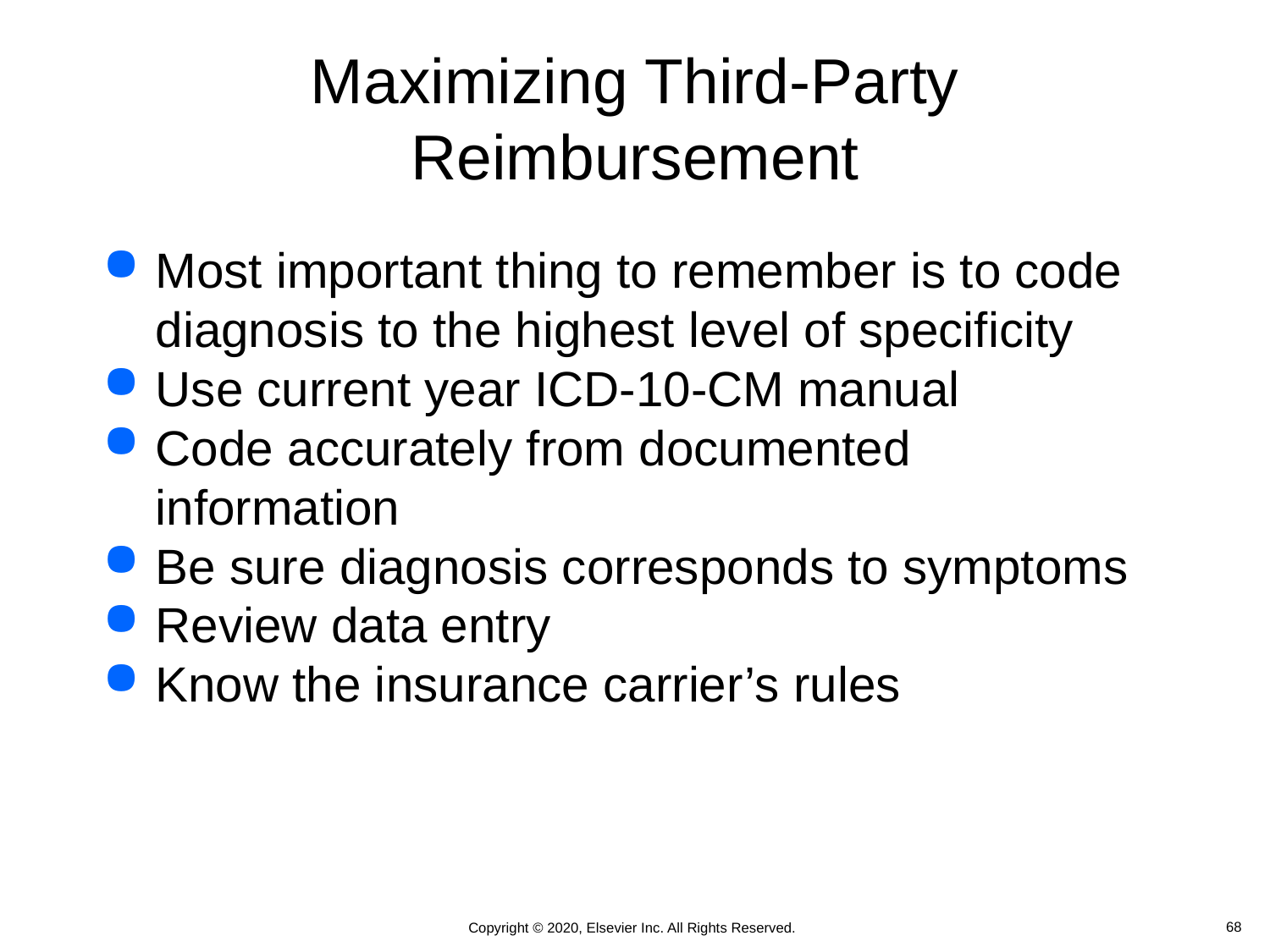

# Maximizing Third-Party Reimbursement
Most important thing to remember is to code diagnosis to the highest level of specificity
Use current year ICD-10-CM manual
Code accurately from documented information
Be sure diagnosis corresponds to symptoms
Review data entry
Know the insurance carrier’s rules
 68